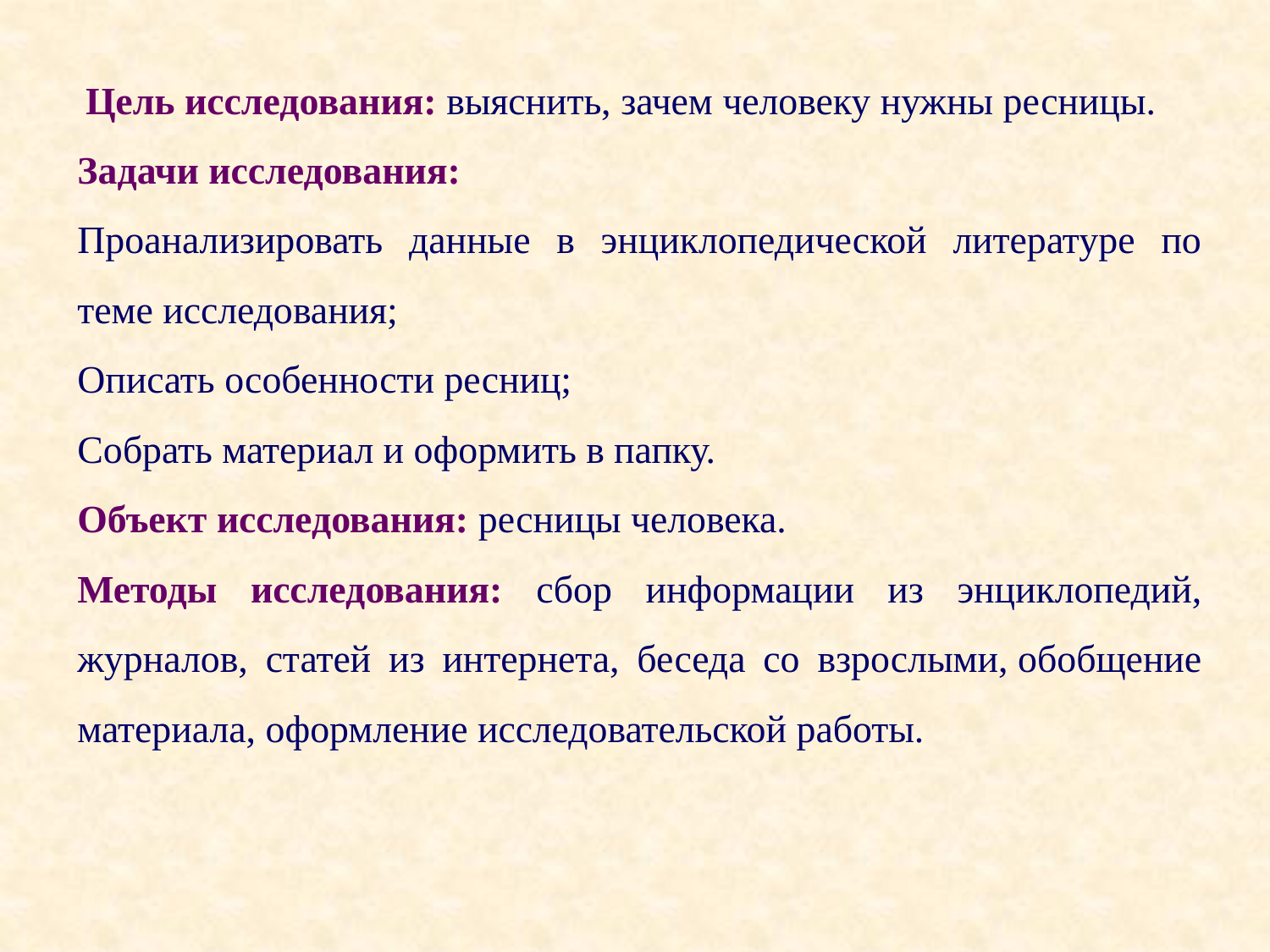

Цель исследования: выяснить, зачем человеку нужны ресницы.
Задачи исследования:
Проанализировать данные в энциклопедической литературе по теме исследования;
Описать особенности ресниц;
Собрать материал и оформить в папку.
Объект исследования: ресницы человека.
Методы исследования: сбор информации из энциклопедий, журналов, статей из интернета, беседа со взрослыми, обобщение материала, оформление исследовательской работы.